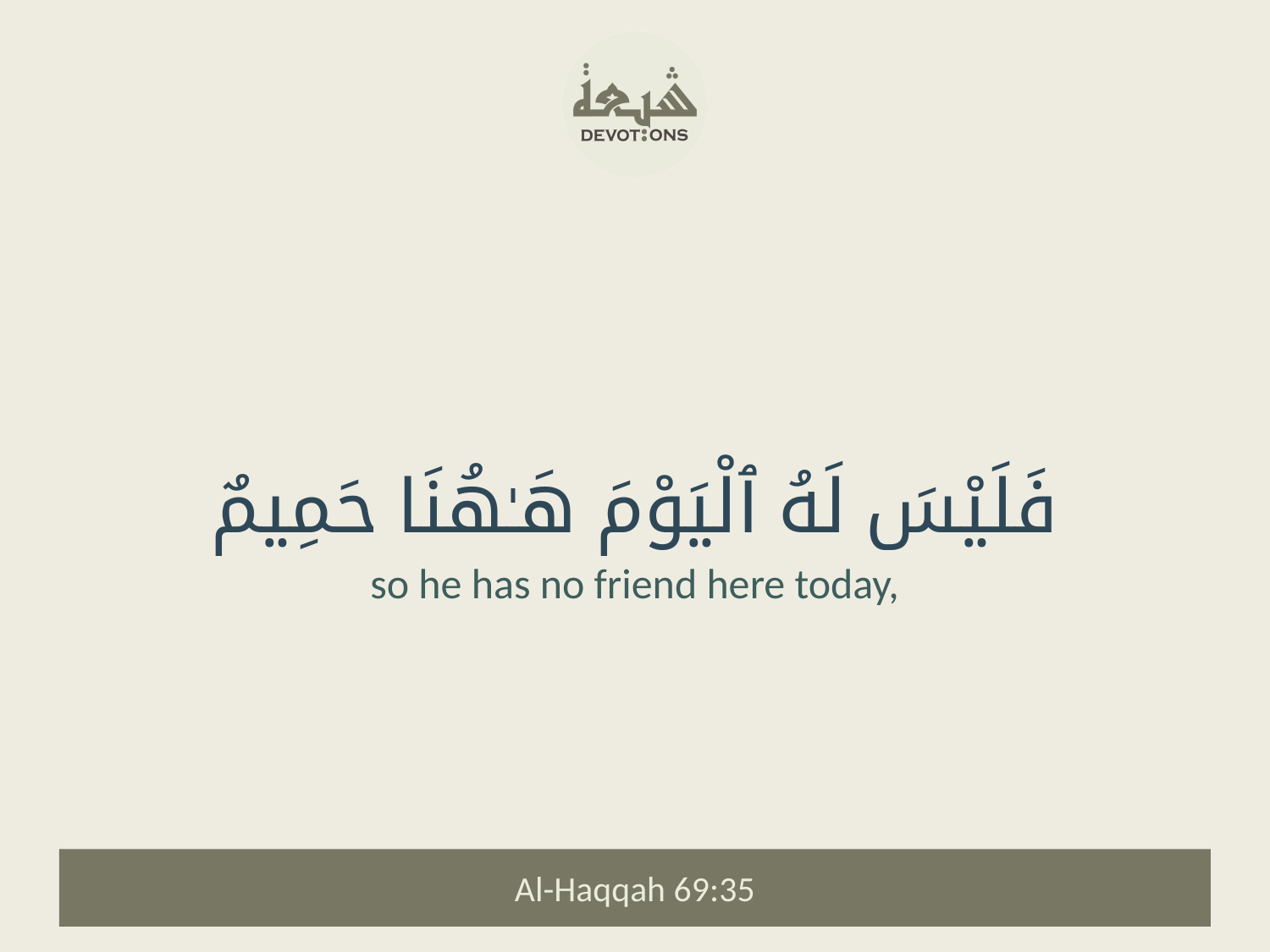

فَلَيْسَ لَهُ ٱلْيَوْمَ هَـٰهُنَا حَمِيمٌ
so he has no friend here today,
Al-Haqqah 69:35